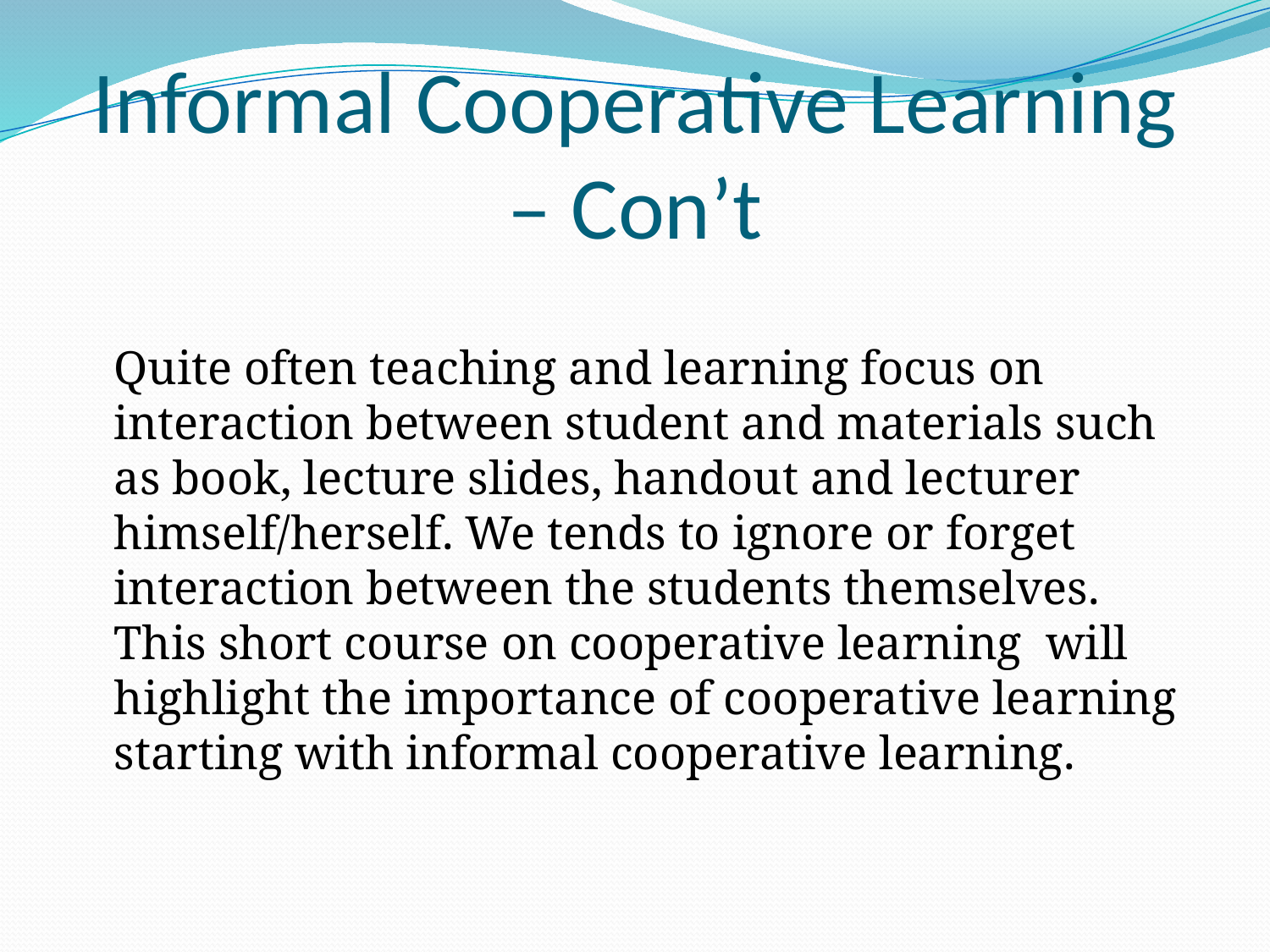

# Informal Cooperative Learning – Con’t

	Quite often teaching and learning focus on interaction between student and materials such as book, lecture slides, handout and lecturer himself/herself. We tends to ignore or forget interaction between the students themselves. This short course on cooperative learning  will highlight the importance of cooperative learning starting with informal cooperative learning.